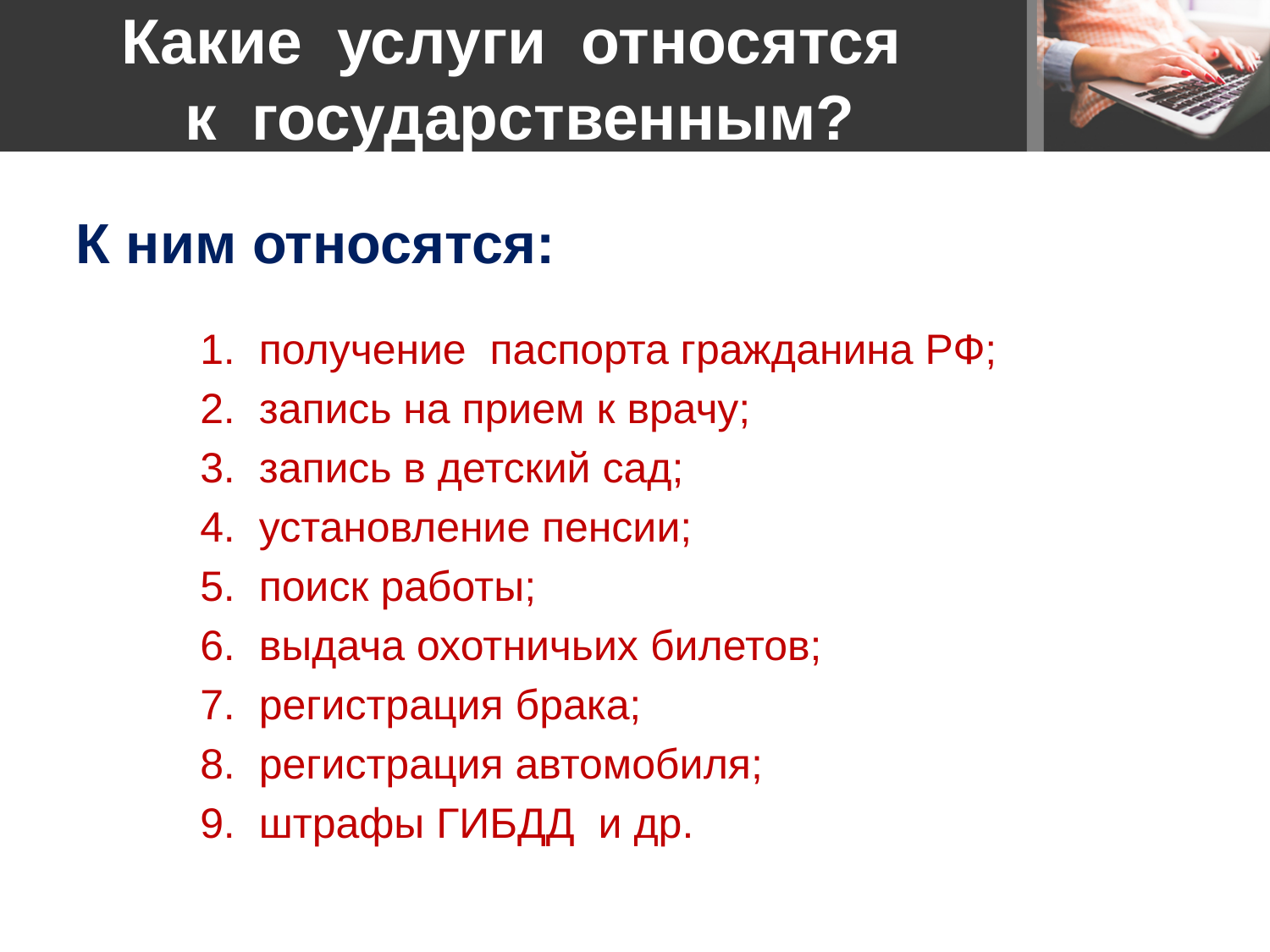

# Какие  услуги  относятся к  государственным?
К ним относятся:
1.  получение  паспорта гражданина РФ;
2.  запись на прием к врачу;
3.  запись в детский сад;
4.  установление пенсии;
5.  поиск работы;
6.  выдача охотничьих билетов;
7.  регистрация брака;
8.  регистрация автомобиля;
9.  штрафы ГИБДД  и др.